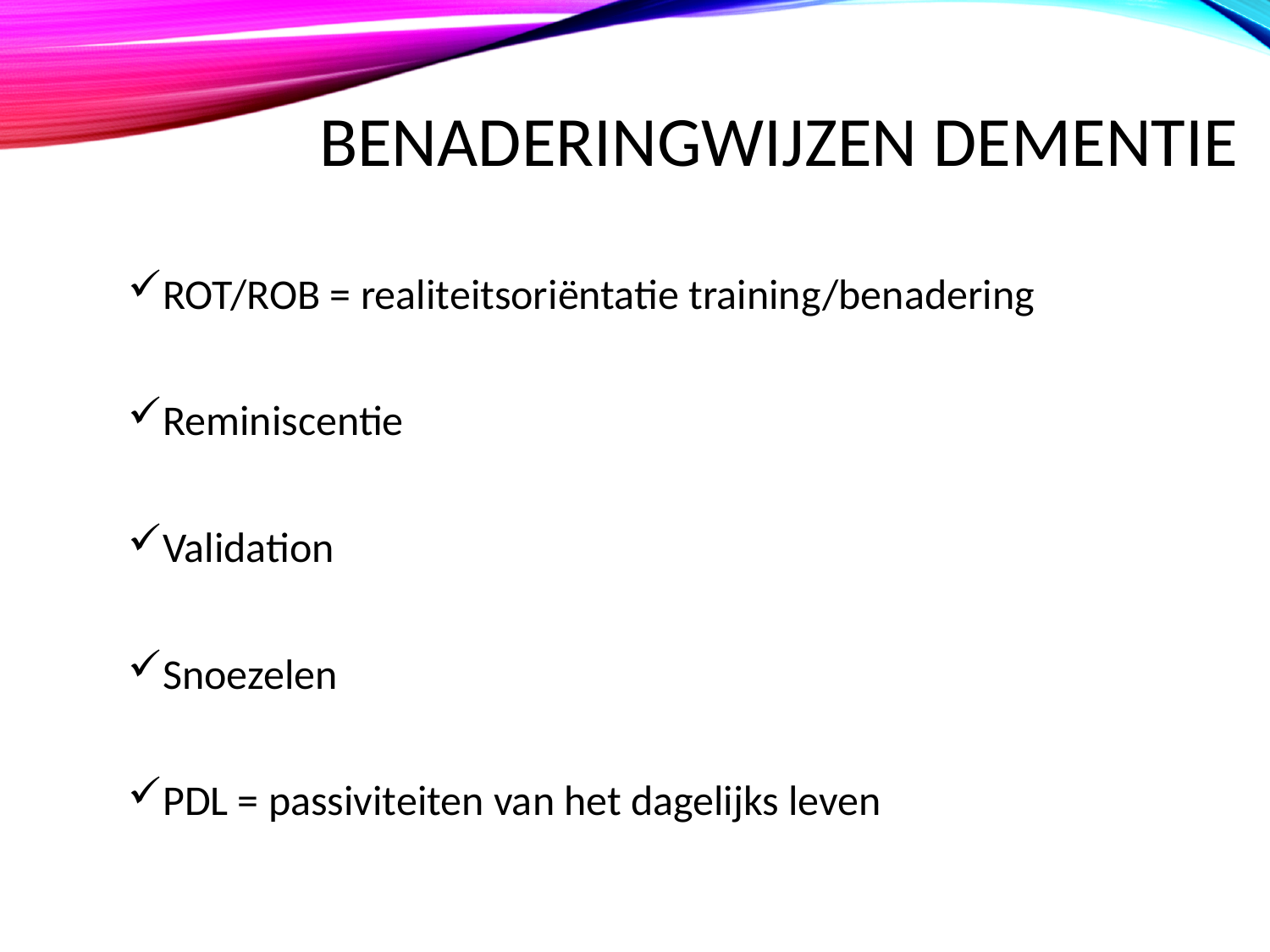

# Benaderingwijzen dementie
ROT/ROB = realiteitsoriëntatie training/benadering

Reminiscentie

Validation

Snoezelen

PDL = passiviteiten van het dagelijks leven